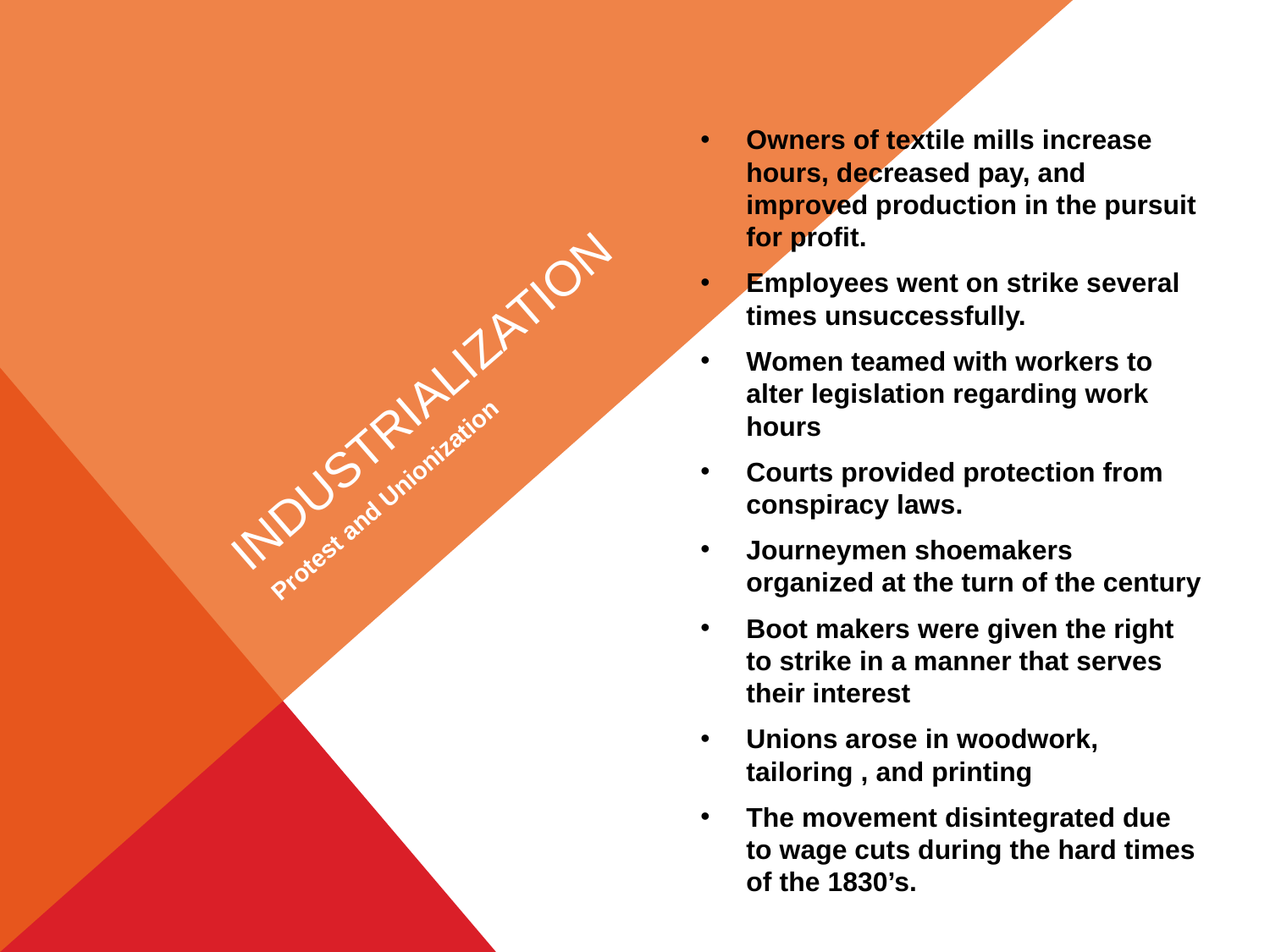

Owners of textile mills increase hours, decreased pay, and improved production in the pursuit for profit.
Employees went on strike several times unsuccessfully.
Women teamed with workers to alter legislation regarding work hours
Courts provided protection from conspiracy laws.
Journeymen shoemakers organized at the turn of the century
Boot makers were given the right to strike in a manner that serves their interest
Unions arose in woodwork, tailoring , and printing
The movement disintegrated due to wage cuts during the hard times of the 1830’s.

# Industrialization
Protest and Unionization